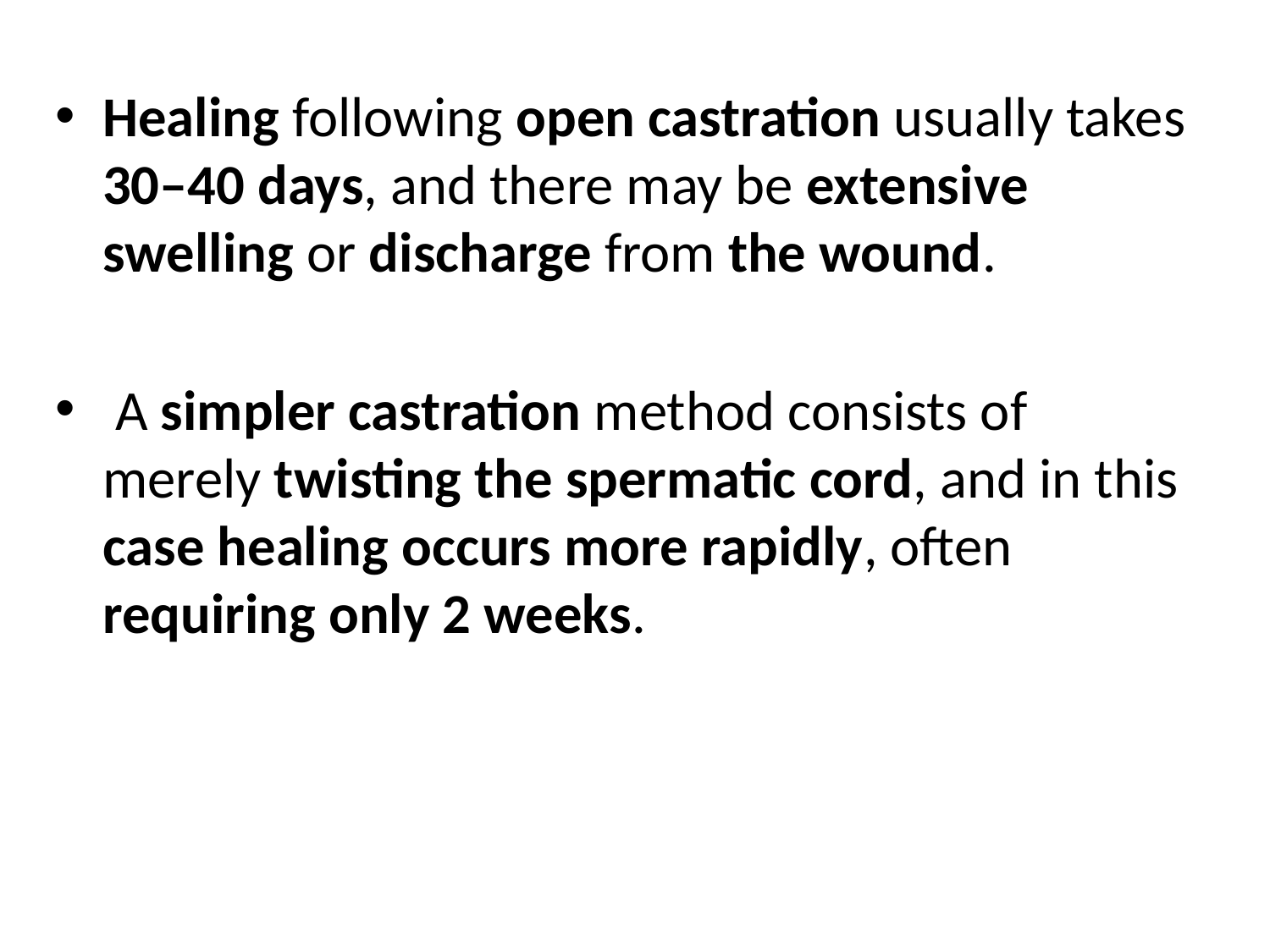

Healing following open castration usually takes 30–40 days, and there may be extensive swelling or discharge from the wound.

 A simpler castration method consists of merely twisting the spermatic cord, and in this case healing occurs more rapidly, often requiring only 2 weeks.